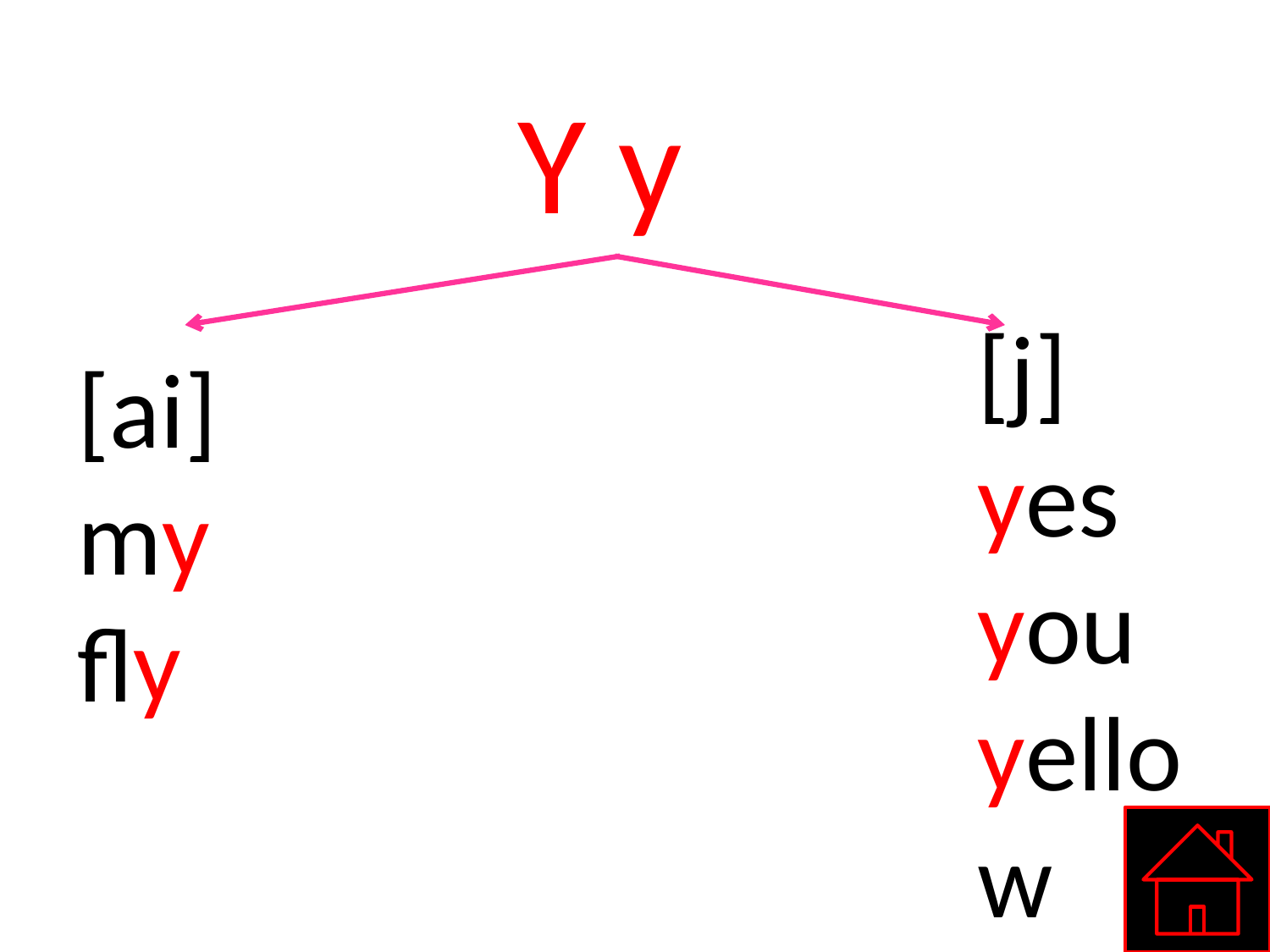

#
Y y
[j]
yes
you
yellow

[ai]
my
fly